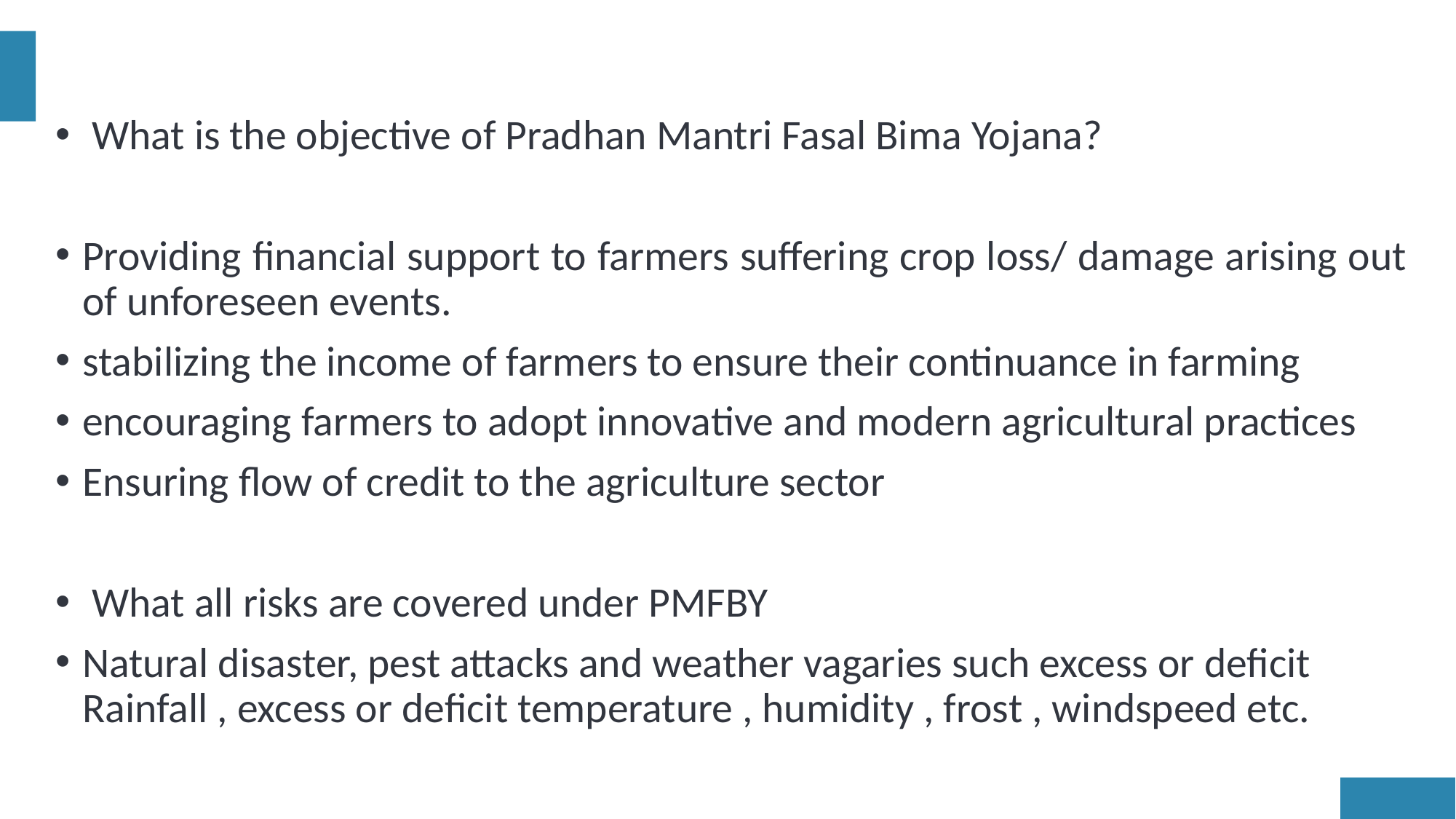

What is the objective of Pradhan Mantri Fasal Bima Yojana?

Providing financial support to farmers suffering crop loss/ damage arising out of unforeseen events.
stabilizing the income of farmers to ensure their continuance in farming
encouraging farmers to adopt innovative and modern agricultural practices
Ensuring flow of credit to the agriculture sector

 What all risks are covered under PMFBY
Natural disaster, pest attacks and weather vagaries such excess or deficit Rainfall , excess or deficit temperature , humidity , frost , windspeed etc.